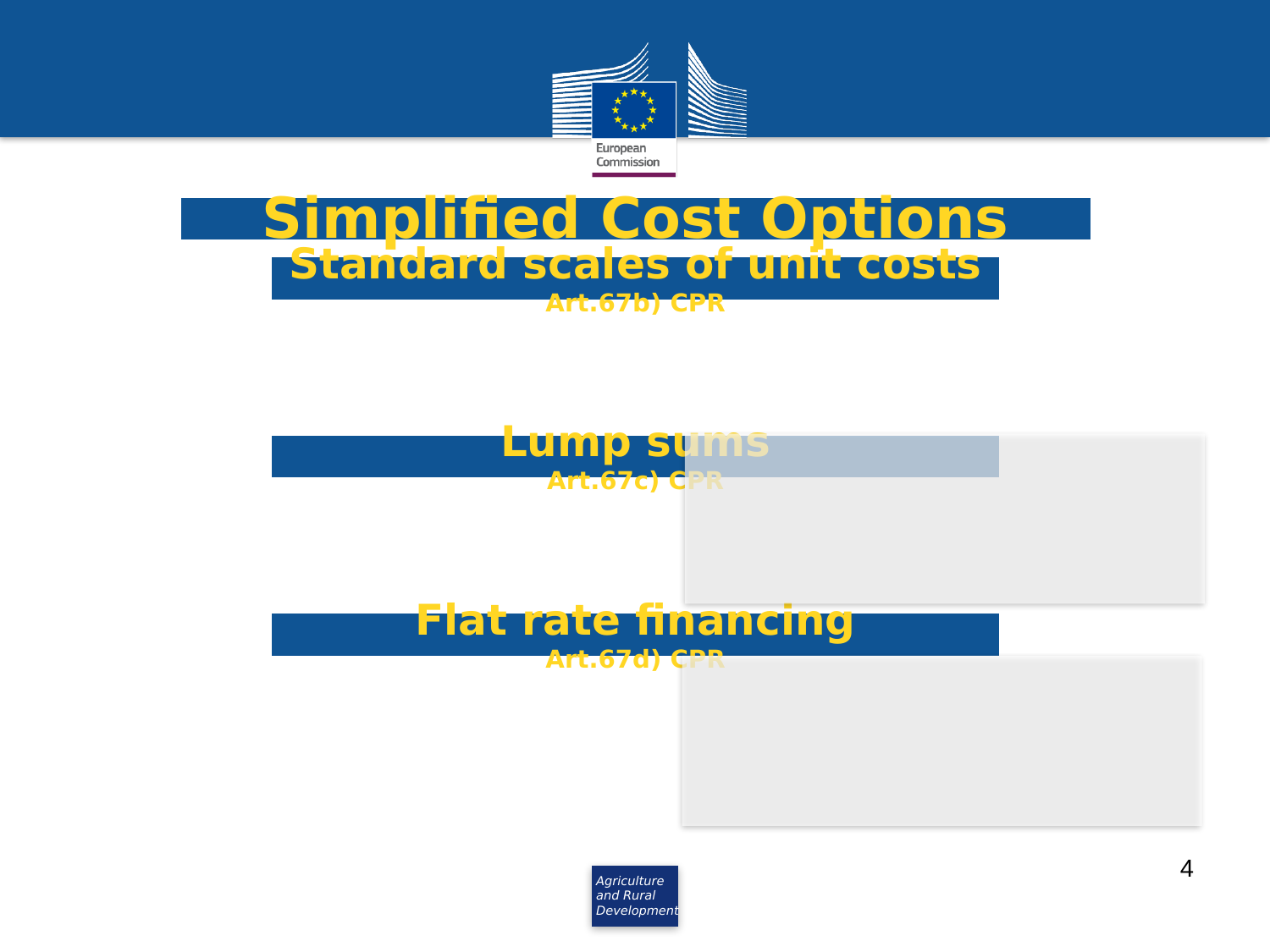

Simplified Cost Options
Standard scales of unit costs
Art.67b) CPR
Lump sums
Art.67c) CPR
Flat rate financing
Art.67d) CPR

4